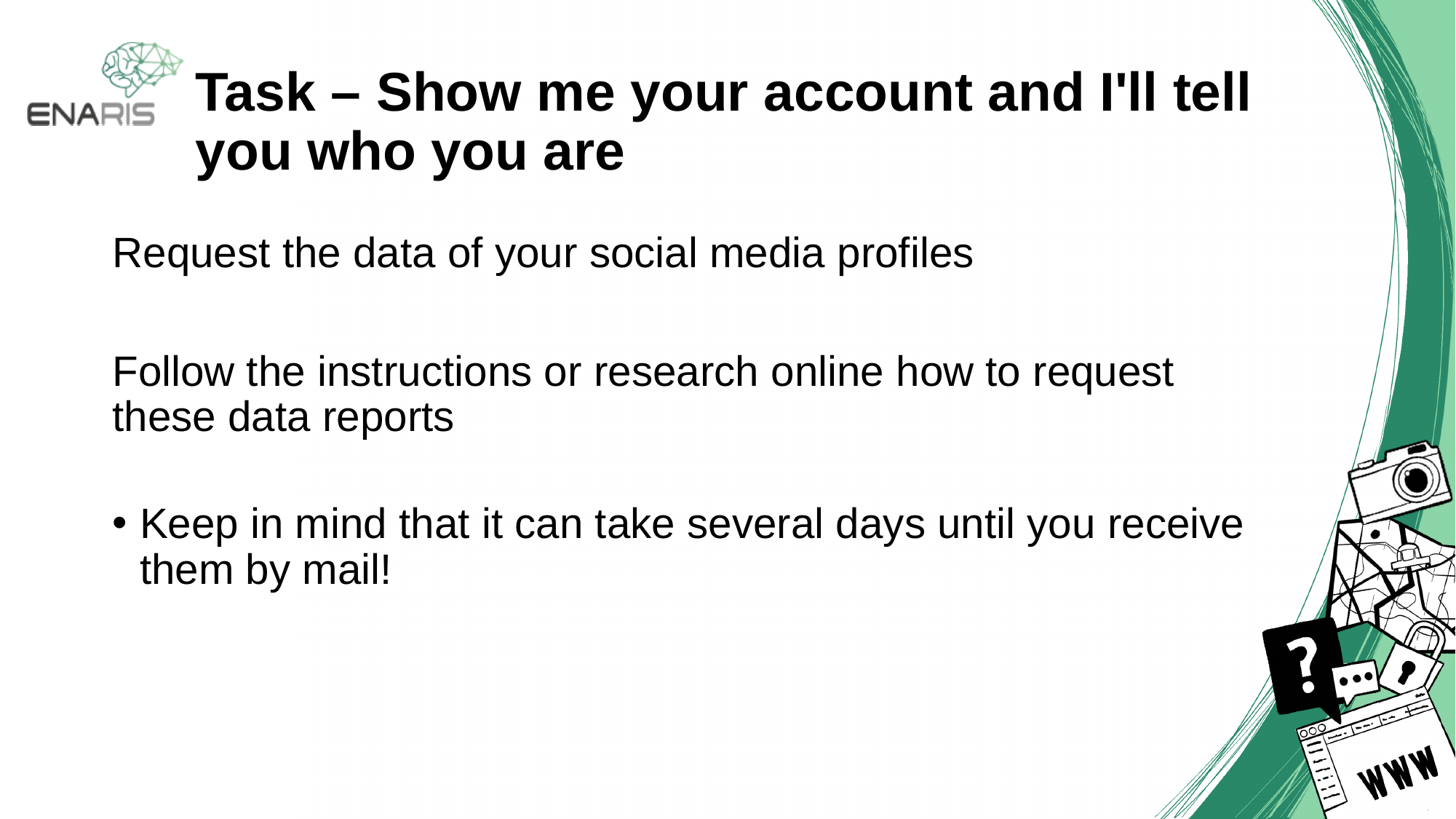

# Task – Show me your account and I'll tell you who you are
Request the data of your social media profiles
Follow the instructions or research online how to request these data reports
Keep in mind that it can take several days until you receive them by mail!